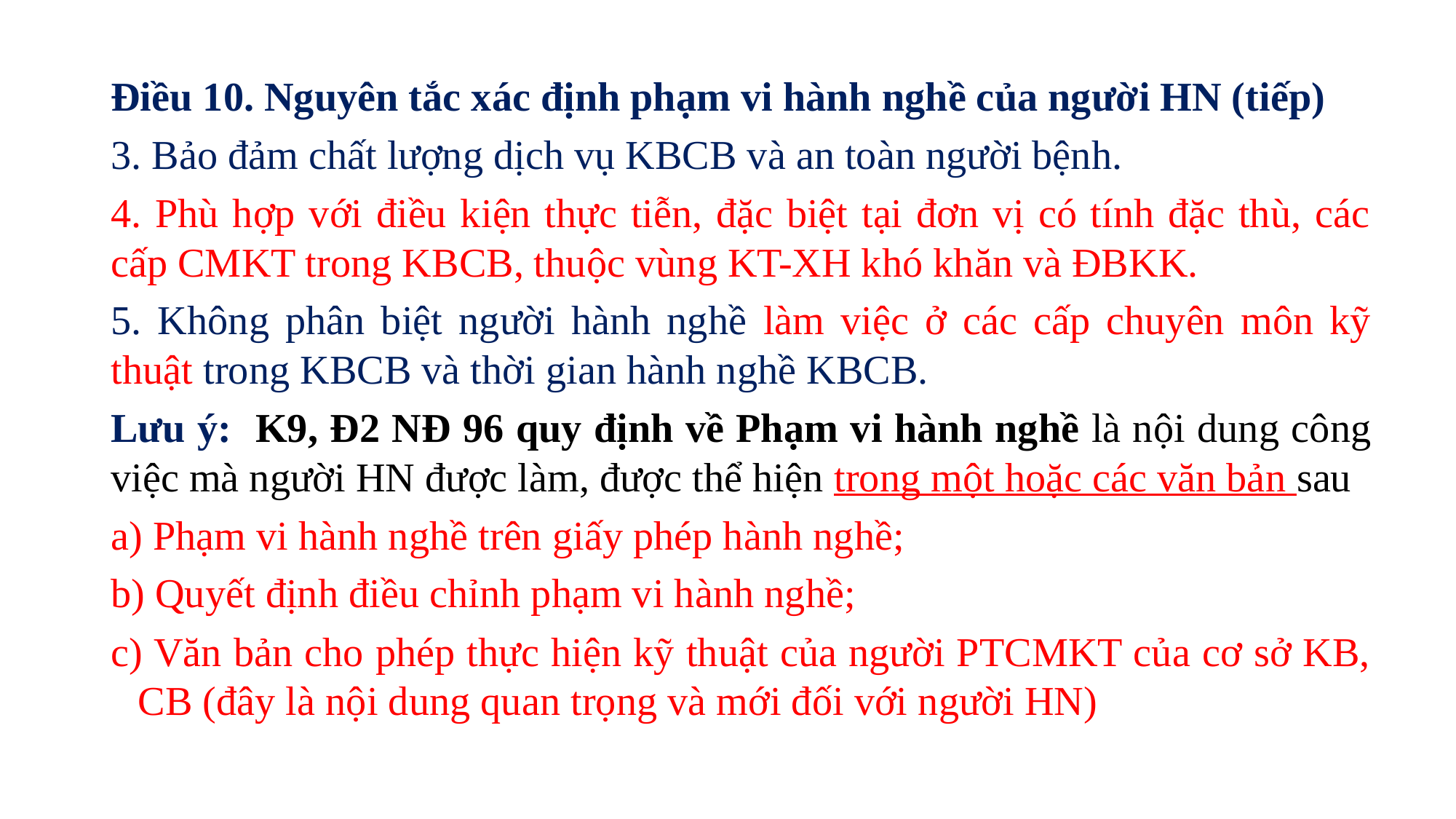

Điều 10. Nguyên tắc xác định phạm vi hành nghề của người HN (tiếp)
3. Bảo đảm chất lượng dịch vụ KBCB và an toàn người bệnh.
4. Phù hợp với điều kiện thực tiễn, đặc biệt tại đơn vị có tính đặc thù, các cấp CMKT trong KBCB, thuộc vùng KT-XH khó khăn và ĐBKK.
5. Không phân biệt người hành nghề làm việc ở các cấp chuyên môn kỹ thuật trong KBCB và thời gian hành nghề KBCB.
Lưu ý:  K9, Đ2 NĐ 96 quy định về Phạm vi hành nghề là nội dung công việc mà người HN được làm, được thể hiện trong một hoặc các văn bản sau
a) Phạm vi hành nghề trên giấy phép hành nghề;
b) Quyết định điều chỉnh phạm vi hành nghề;
c) Văn bản cho phép thực hiện kỹ thuật của người PTCMKT của cơ sở KB, CB (đây là nội dung quan trọng và mới đối với người HN)